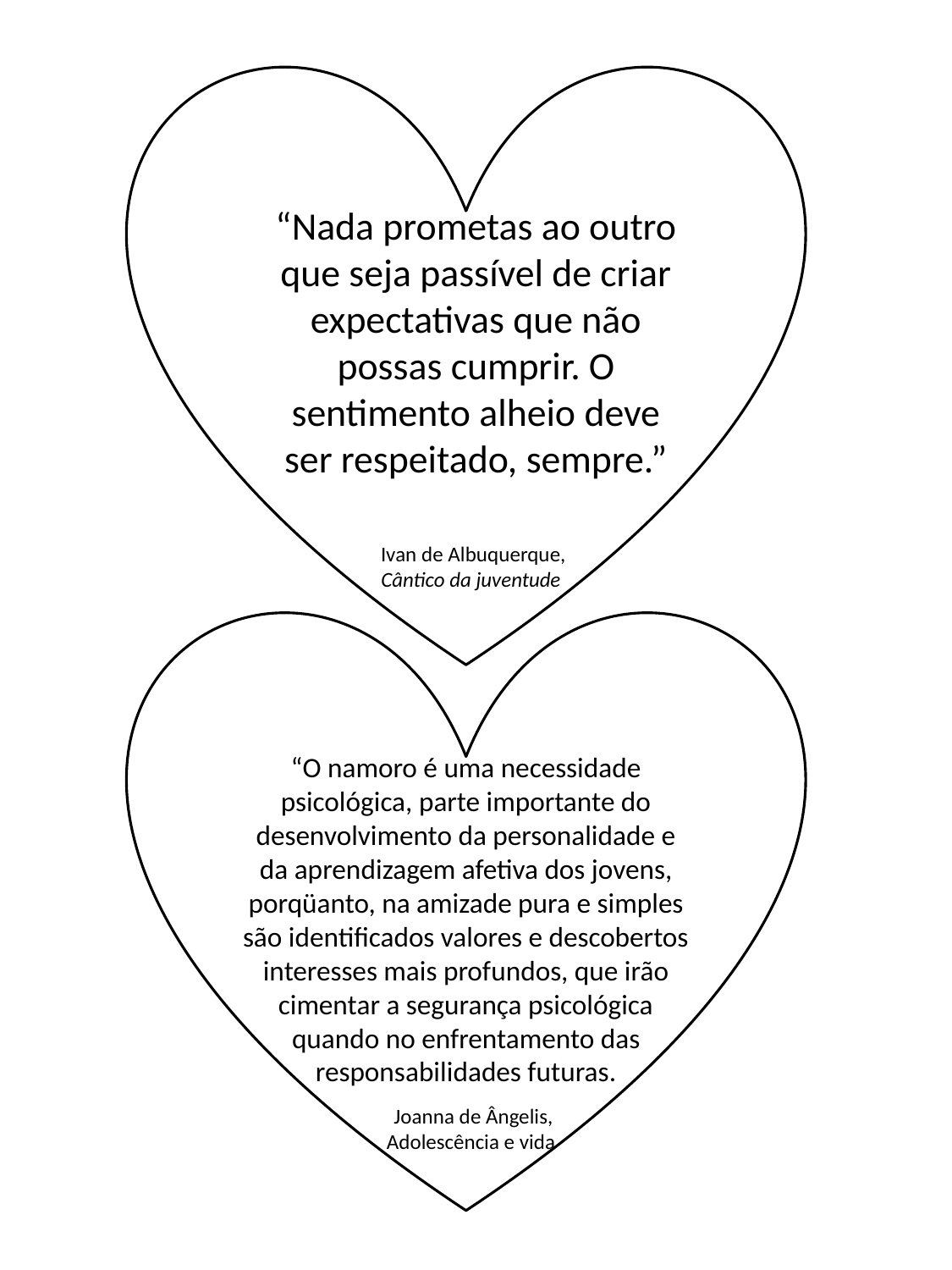

# “Nada prometas ao outro que seja passível de criar expectativas que não possas cumprir. O sentimento alheio deve ser respeitado, sempre.”
 Ivan de Albuquerque, Cântico da juventude

“O namoro é uma necessidade psicológica, parte importante do desenvolvimento da personalidade e da apren­dizagem afetiva dos jovens, porqüanto, na amizade pura e simples são identificados valores e descobertos interesses mais profundos, que irão cimentar a segurança psicológica quando no enfrentamento das responsabilidades futuras.
 Joanna de Ângelis, Adolescência e vida